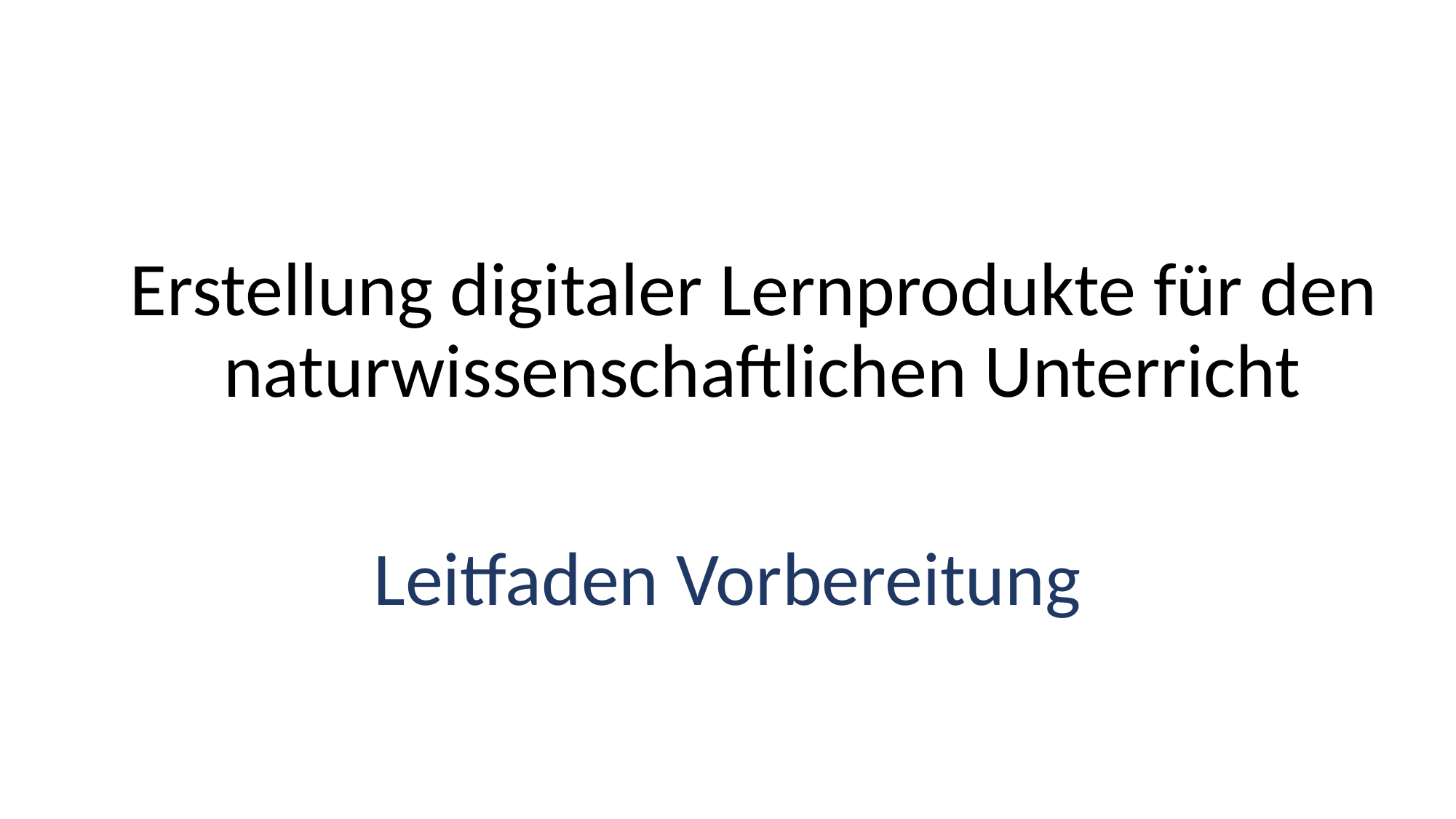

# Erstellung digitaler Lernprodukte für den naturwissenschaftlichen Unterricht

Leitfaden Vorbereitung